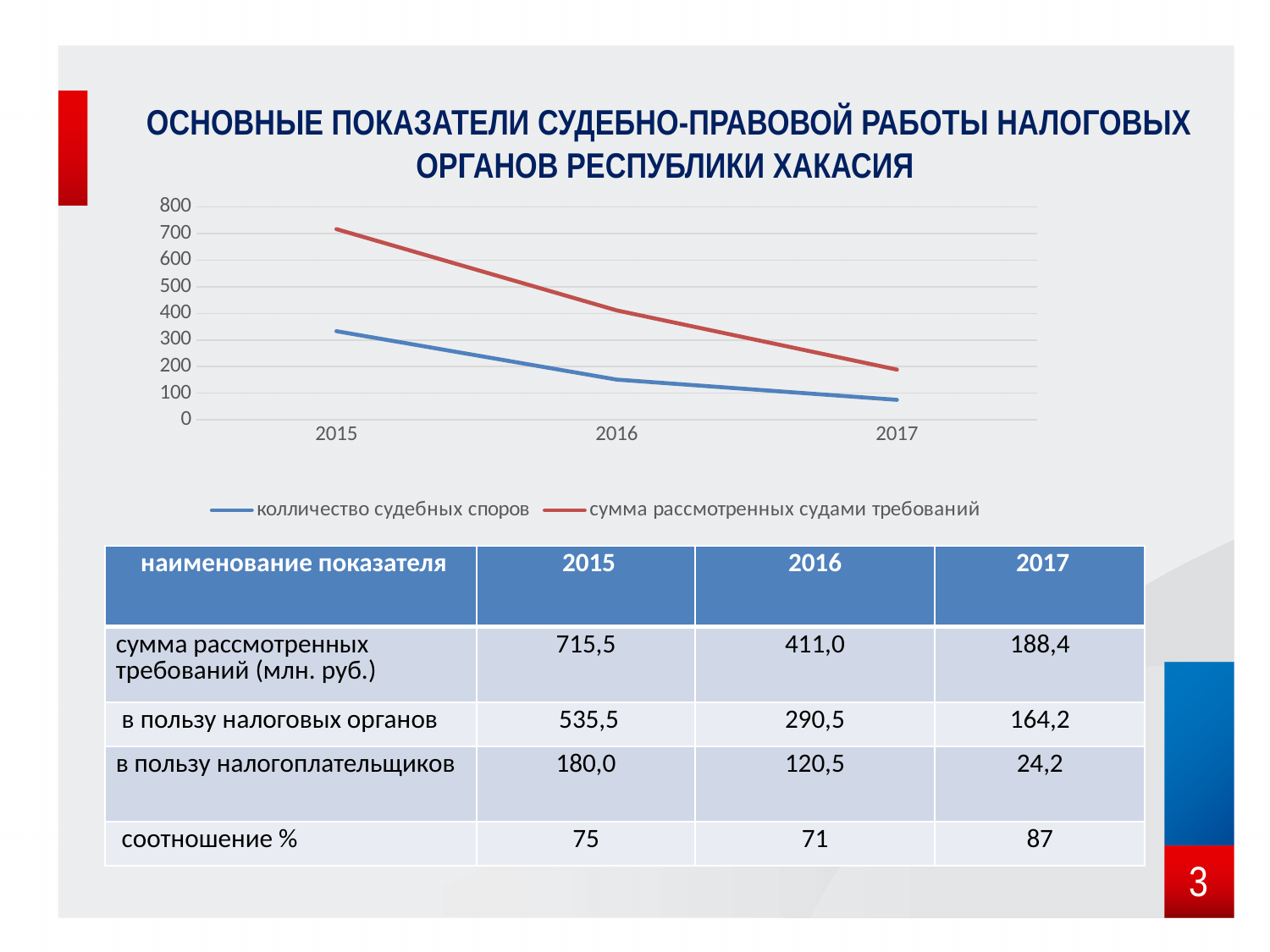

# Основные показатели судебно-правовой работы налоговых органов Республики Хакасия

### Chart

| Category | колличество судебных споров | сумма рассмотренных судами требований |
|---|---|---|
| 2015 | 333.0 | 716.0 |
| 2016 | 151.0 | 411.0 |
| 2017 | 75.0 | 188.4 |
| наименование показателя | 2015 | 2016 | 2017 |
| --- | --- | --- | --- |
| сумма рассмотренных требований (млн. руб.) | 715,5 | 411,0 | 188,4 |
| в пользу налоговых органов | 535,5 | 290,5 | 164,2 |
| в пользу налогоплательщиков | 180,0 | 120,5 | 24,2 |
| соотношение % | 75 | 71 | 87 |
3